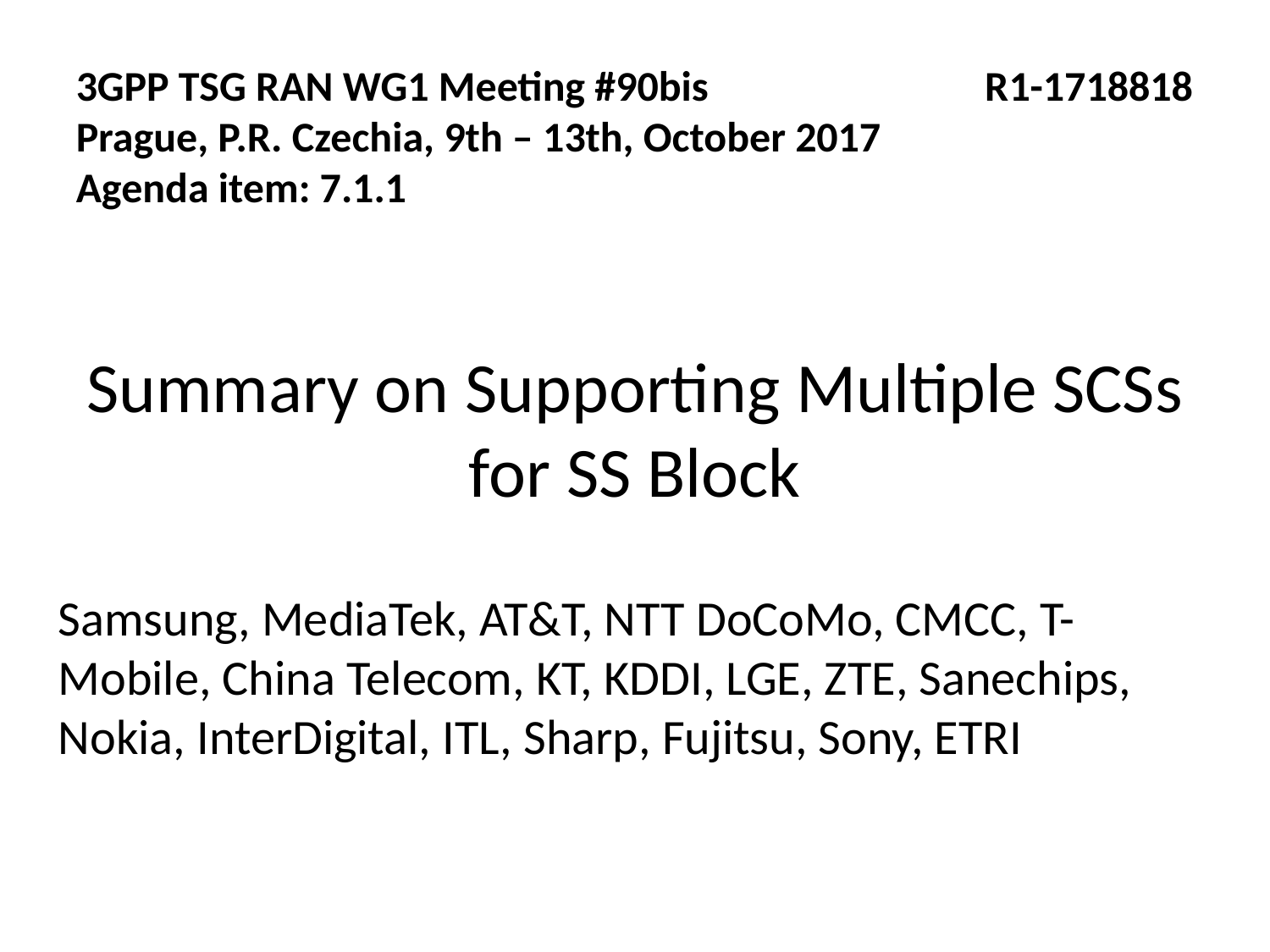

3GPP TSG RAN WG1 Meeting #90bis                             R1-1718818
Prague, P.R. Czechia, 9th – 13th, October 2017
Agenda item: 7.1.1
Summary on Supporting Multiple SCSs for SS Block
Samsung, MediaTek, AT&T, NTT DoCoMo, CMCC, T-Mobile, China Telecom, KT, KDDI, LGE, ZTE, Sanechips, Nokia, InterDigital, ITL, Sharp, Fujitsu, Sony, ETRI